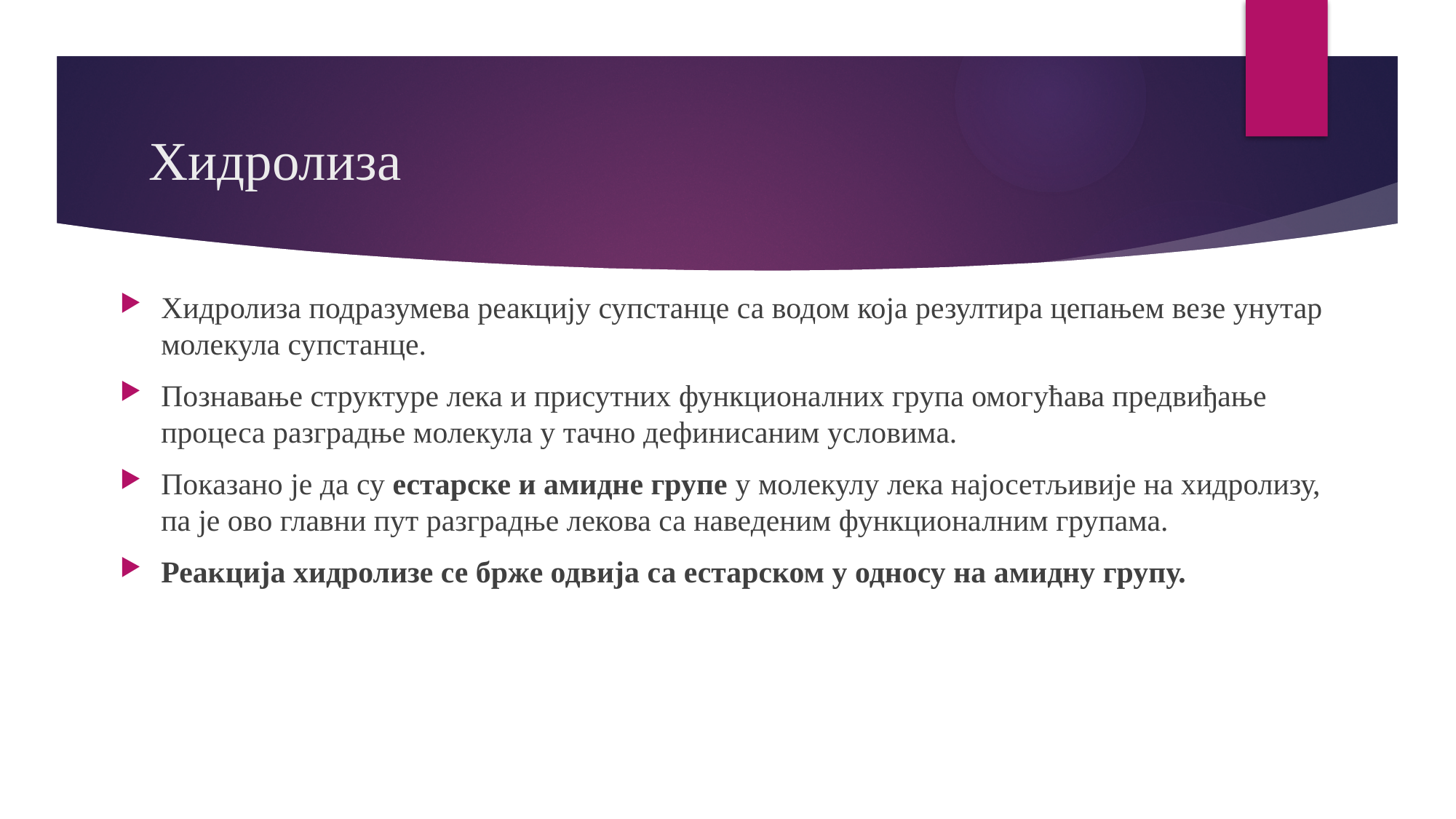

# Хидролиза
Хидролиза подразумева реакцију супстанце са водом која резултира цепањем везе унутар молекула супстанце.
Познавање структуре лека и присутних функционалних група омогућава предвиђање процеса разградње молекула у тачно дефинисаним условима.
Показано је да су естарске и амидне групе у молекулу лека најосетљивије на хидролизу, па је ово главни пут разградње лекова са наведеним функционалним групама.
Реакција хидролизе се брже одвија са естарском у односу на амидну групу.